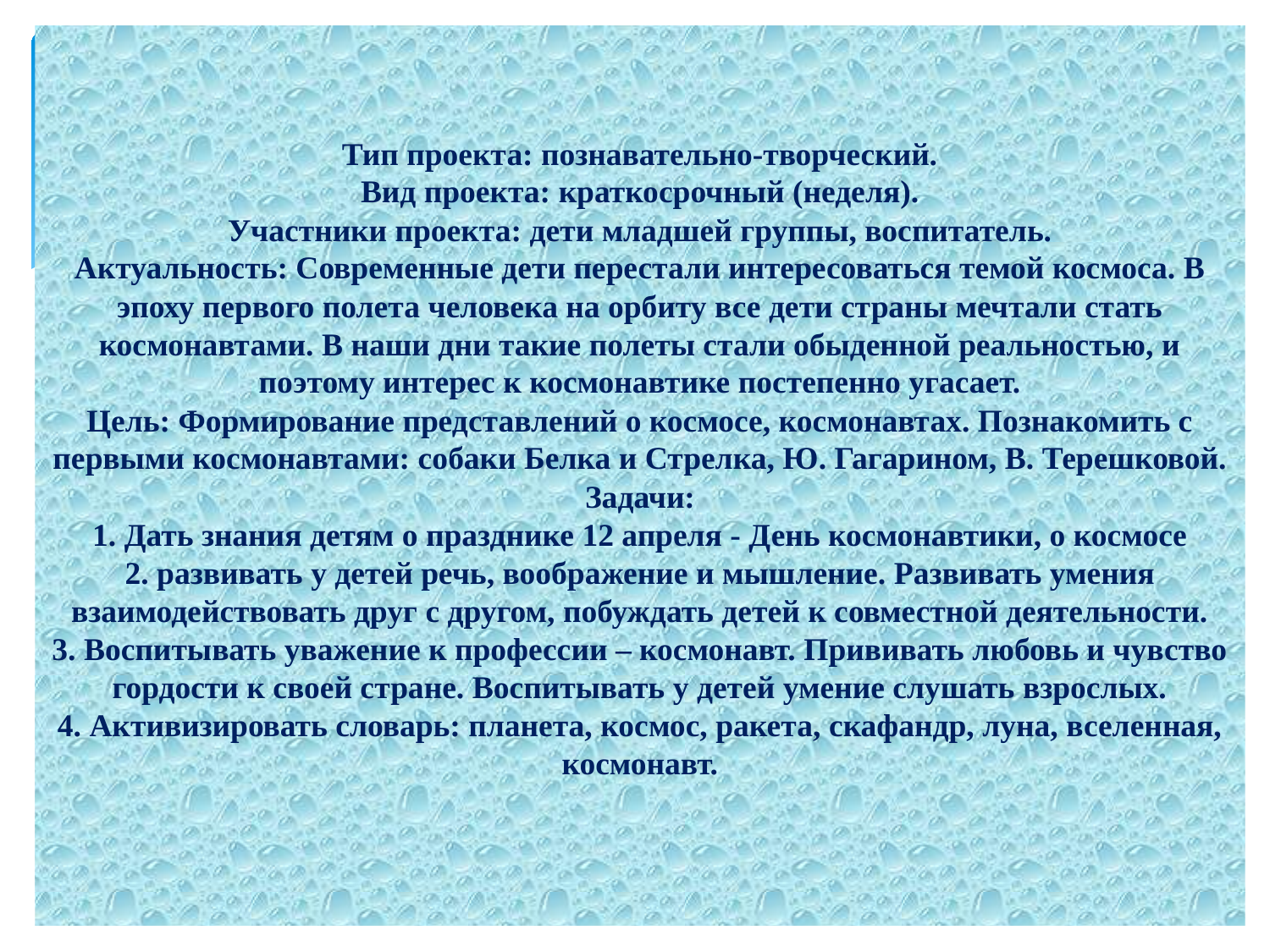

# Тип проекта: познавательно-творческий. Вид проекта: краткосрочный (неделя). Участники проекта: дети младшей группы, воспитатель. Актуальность: Современные дети перестали интересоваться темой космоса. В эпоху первого полета человека на орбиту все дети страны мечтали стать космонавтами. В наши дни такие полеты стали обыденной реальностью, и поэтому интерес к космонавтике постепенно угасает. Цель: Формирование представлений о космосе, космонавтах. Познакомить с первыми космонавтами: собаки Белка и Стрелка, Ю. Гагарином, В. Терешковой. Задачи: 1. Дать знания детям о празднике 12 апреля - День космонавтики, о космосе 2. развивать у детей речь, воображение и мышление. Развивать умения взаимодействовать друг с другом, побуждать детей к совместной деятельности. 3. Воспитывать уважение к профессии – космонавт. Прививать любовь и чувство гордости к своей стране. Воспитывать у детей умение слушать взрослых. 4. Активизировать словарь: планета, космос, ракета, скафандр, луна, вселенная, космонавт.